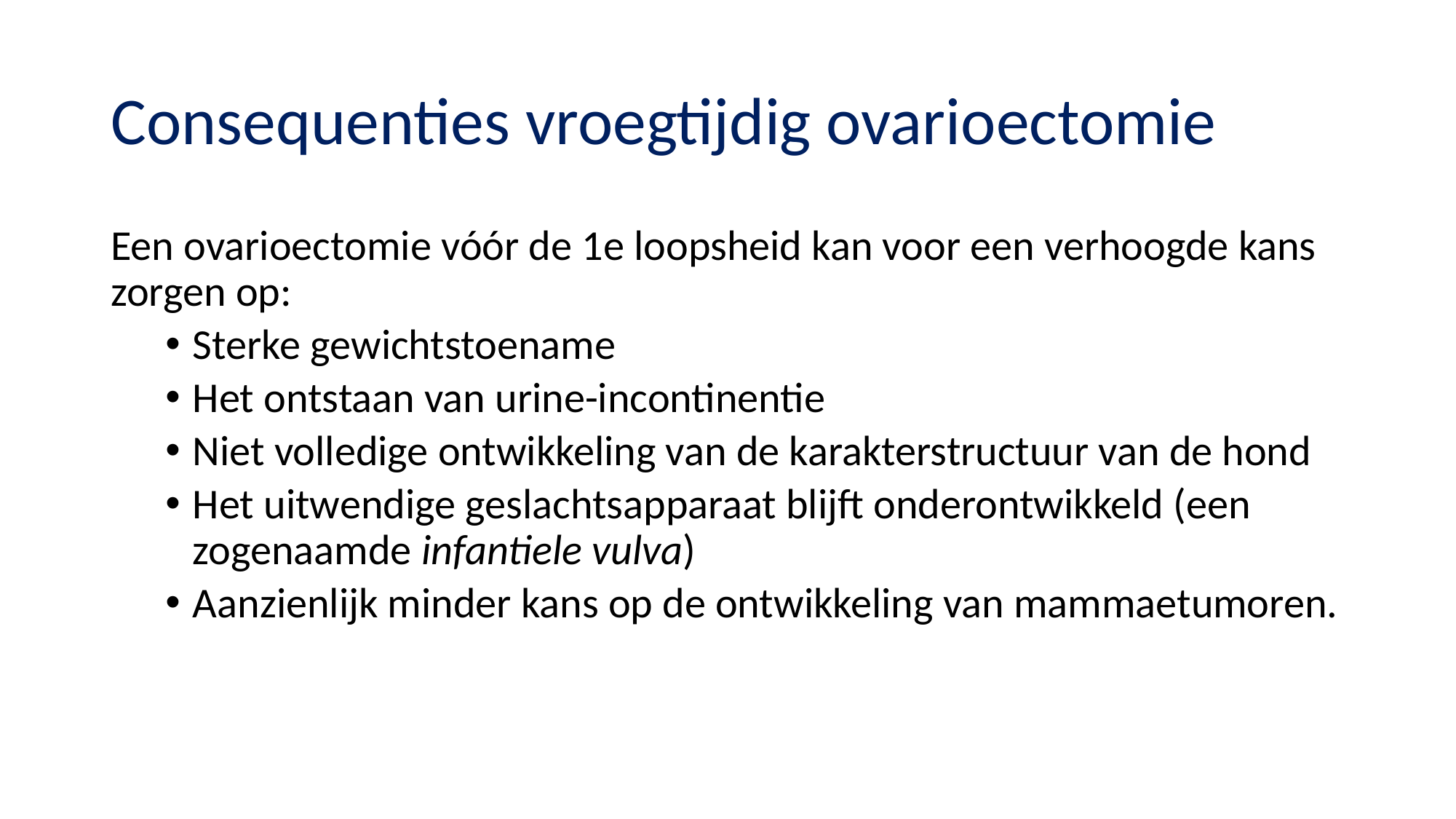

# Consequenties vroegtijdig ovarioectomie
Een ovarioectomie vóór de 1e loopsheid kan voor een verhoogde kans zorgen op:
Sterke gewichtstoename
Het ontstaan van urine-incontinentie
Niet volledige ontwikkeling van de karakterstructuur van de hond
Het uitwendige geslachtsapparaat blijft onderontwikkeld (een zogenaamde infantiele vulva)
Aanzienlijk minder kans op de ontwikkeling van mammaetumoren.